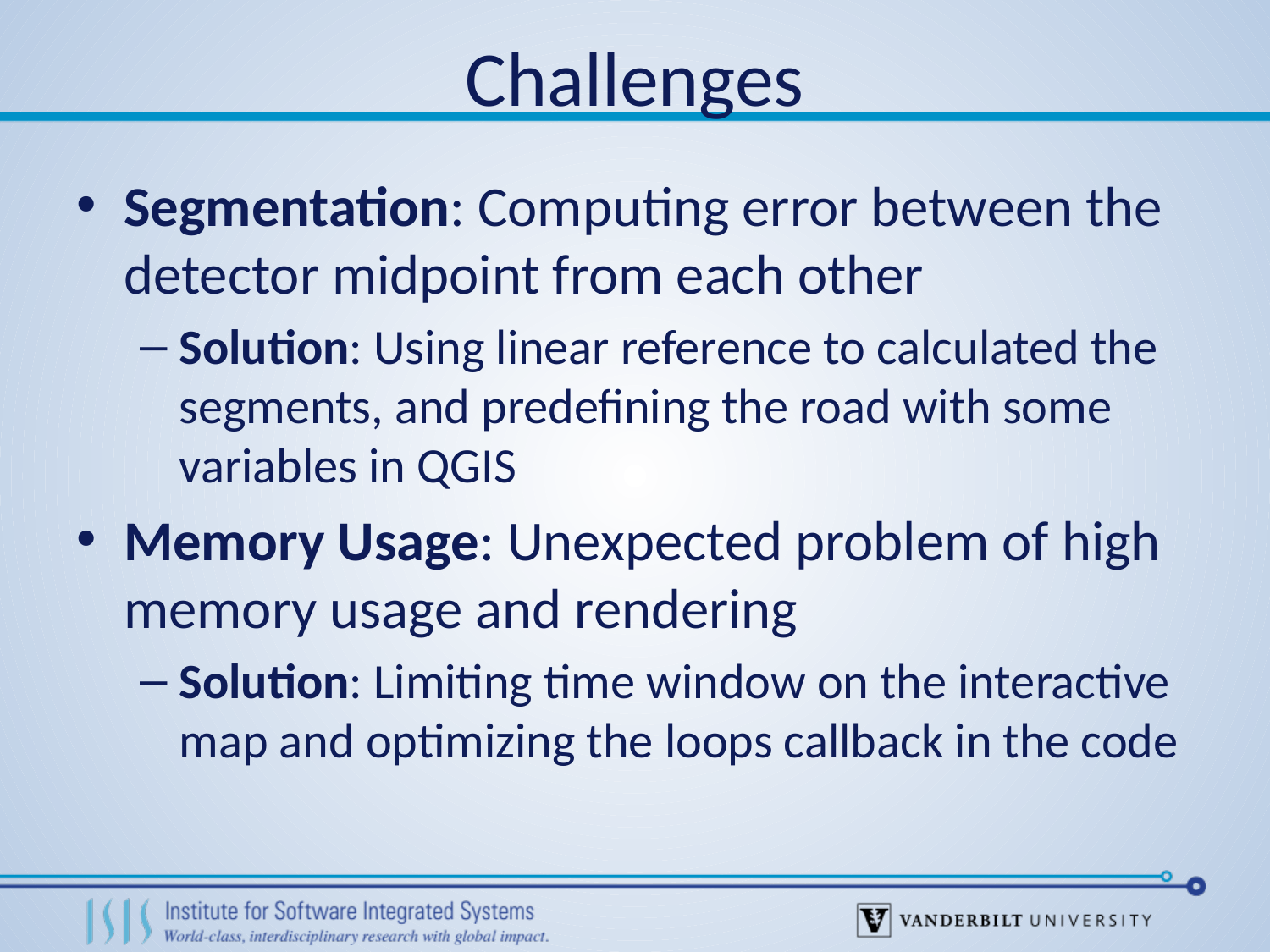

# Challenges
Segmentation: Computing error between the detector midpoint from each other
Solution: Using linear reference to calculated the segments, and predefining the road with some variables in QGIS
Memory Usage: Unexpected problem of high memory usage and rendering
Solution: Limiting time window on the interactive map and optimizing the loops callback in the code